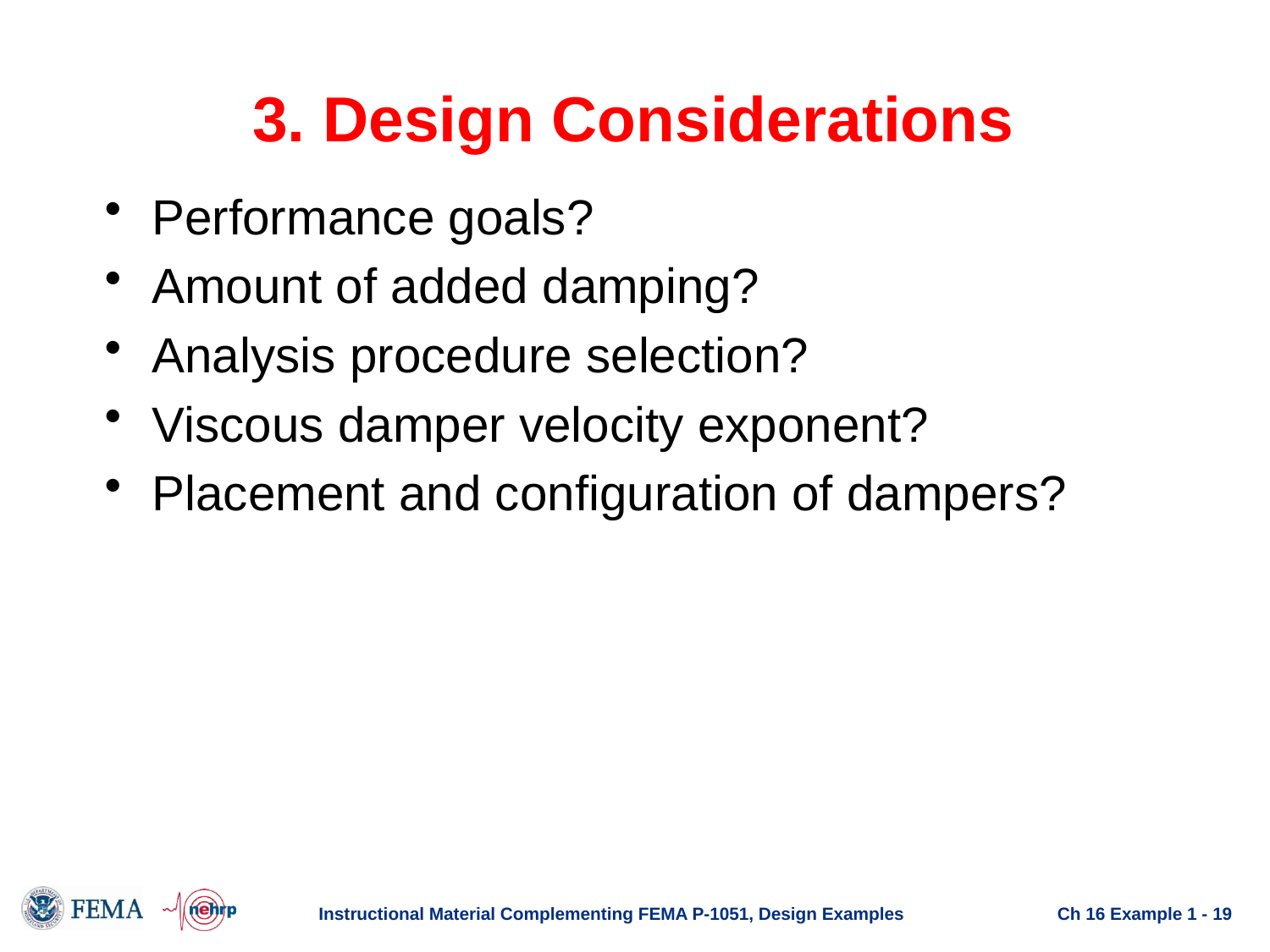

# 3. Design Considerations
Performance goals?
Amount of added damping?
Analysis procedure selection?
Viscous damper velocity exponent?
Placement and configuration of dampers?

Instructional Material Complementing FEMA P-1051, Design Examples
Ch 16 Example 1 - 19